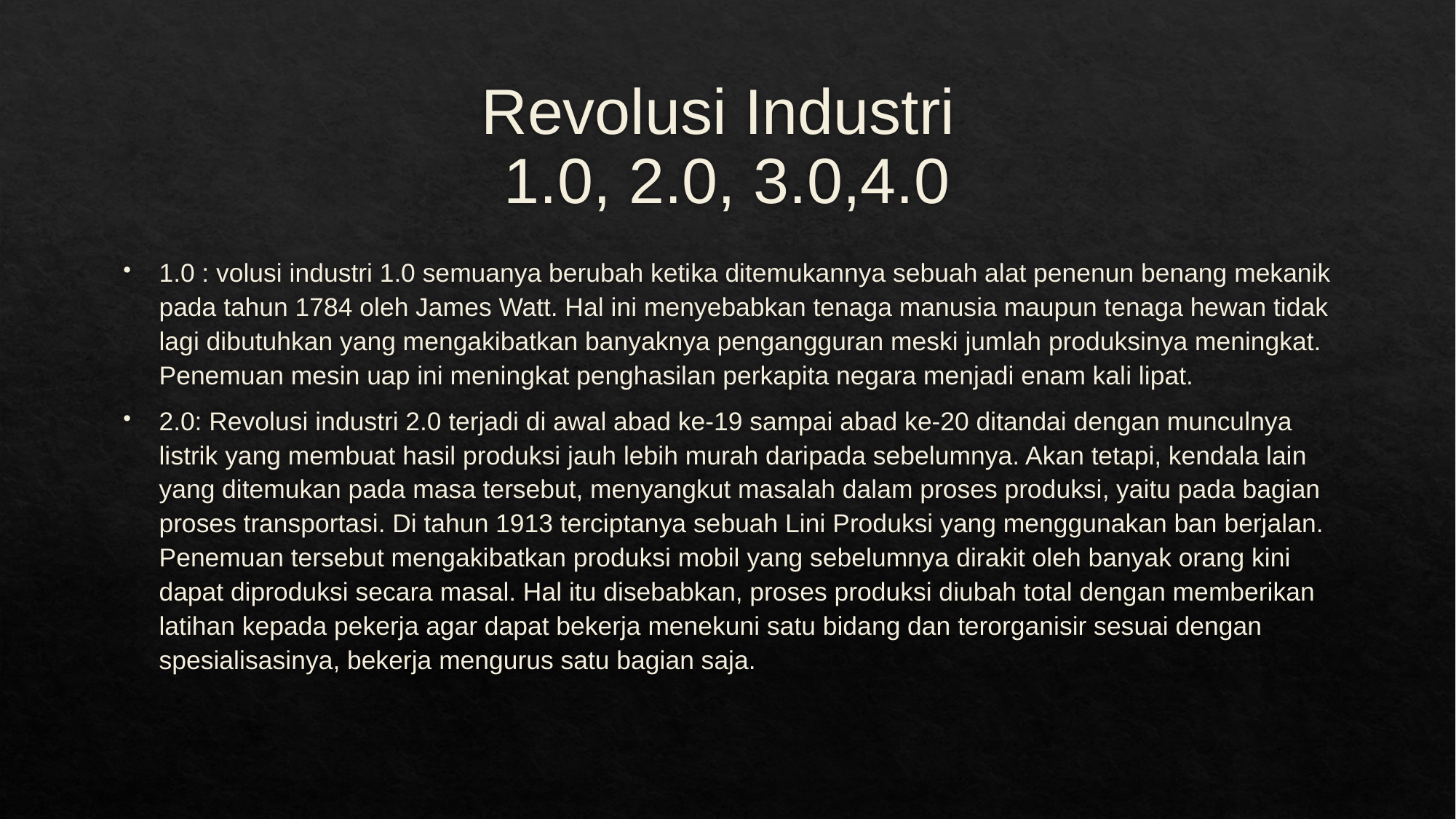

# Revolusi Industri 1.0, 2.0, 3.0,4.0
1.0 : volusi industri 1.0 semuanya berubah ketika ditemukannya sebuah alat penenun benang mekanik pada tahun 1784 oleh James Watt. Hal ini menyebabkan tenaga manusia maupun tenaga hewan tidak lagi dibutuhkan yang mengakibatkan banyaknya pengangguran meski jumlah produksinya meningkat. Penemuan mesin uap ini meningkat penghasilan perkapita negara menjadi enam kali lipat.
2.0: Revolusi industri 2.0 terjadi di awal abad ke-19 sampai abad ke-20 ditandai dengan munculnya listrik yang membuat hasil produksi jauh lebih murah daripada sebelumnya. Akan tetapi, kendala lain yang ditemukan pada masa tersebut, menyangkut masalah dalam proses produksi, yaitu pada bagian proses transportasi. Di tahun 1913 terciptanya sebuah Lini Produksi yang menggunakan ban berjalan. Penemuan tersebut mengakibatkan produksi mobil yang sebelumnya dirakit oleh banyak orang kini dapat diproduksi secara masal. Hal itu disebabkan, proses produksi diubah total dengan memberikan latihan kepada pekerja agar dapat bekerja menekuni satu bidang dan terorganisir sesuai dengan spesialisasinya, bekerja mengurus satu bagian saja.